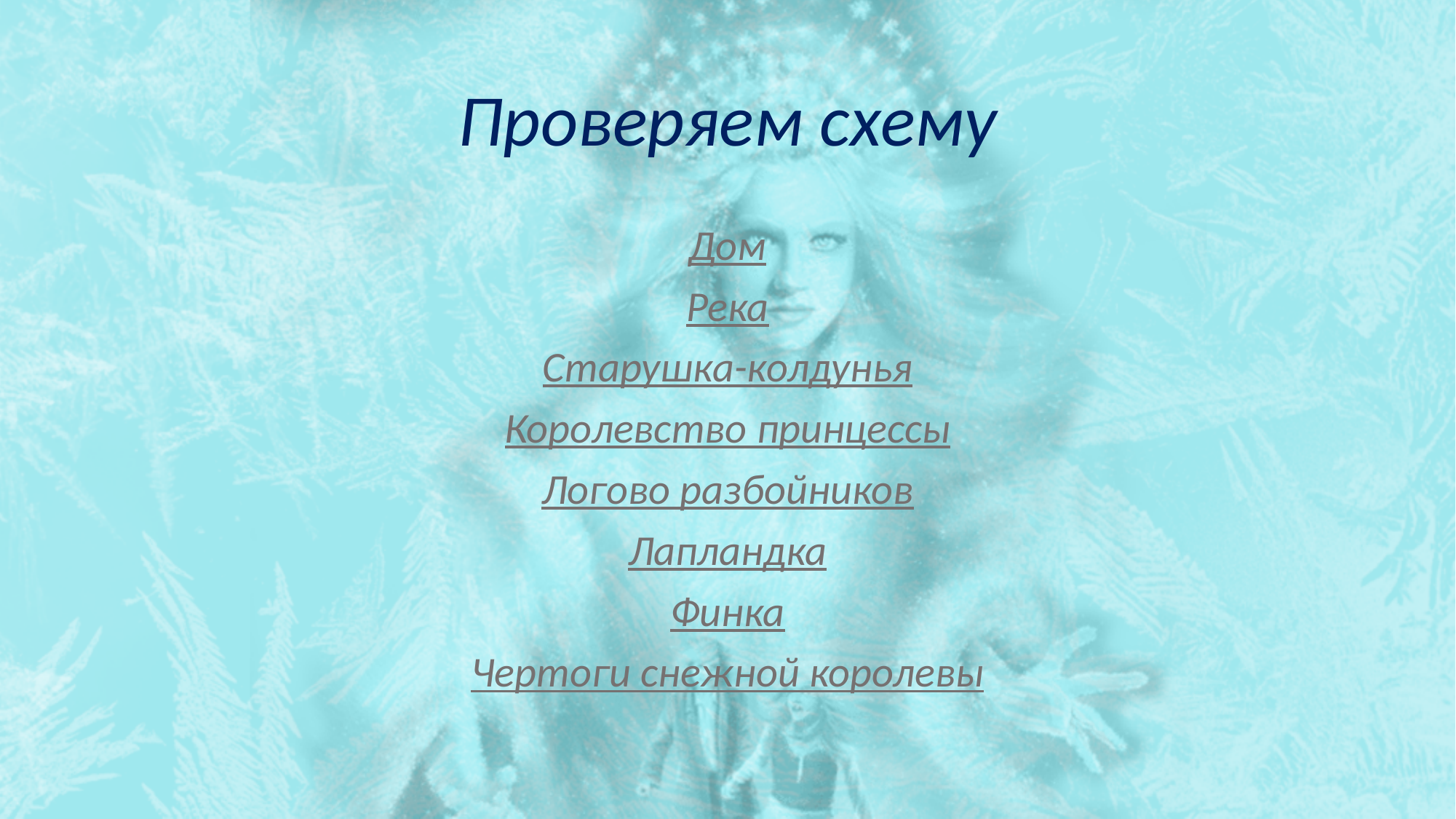

# Проверяем схему
Дом
Река
Старушка-колдунья
Королевство принцессы
Логово разбойников
Лапландка
Финка
Чертоги снежной королевы